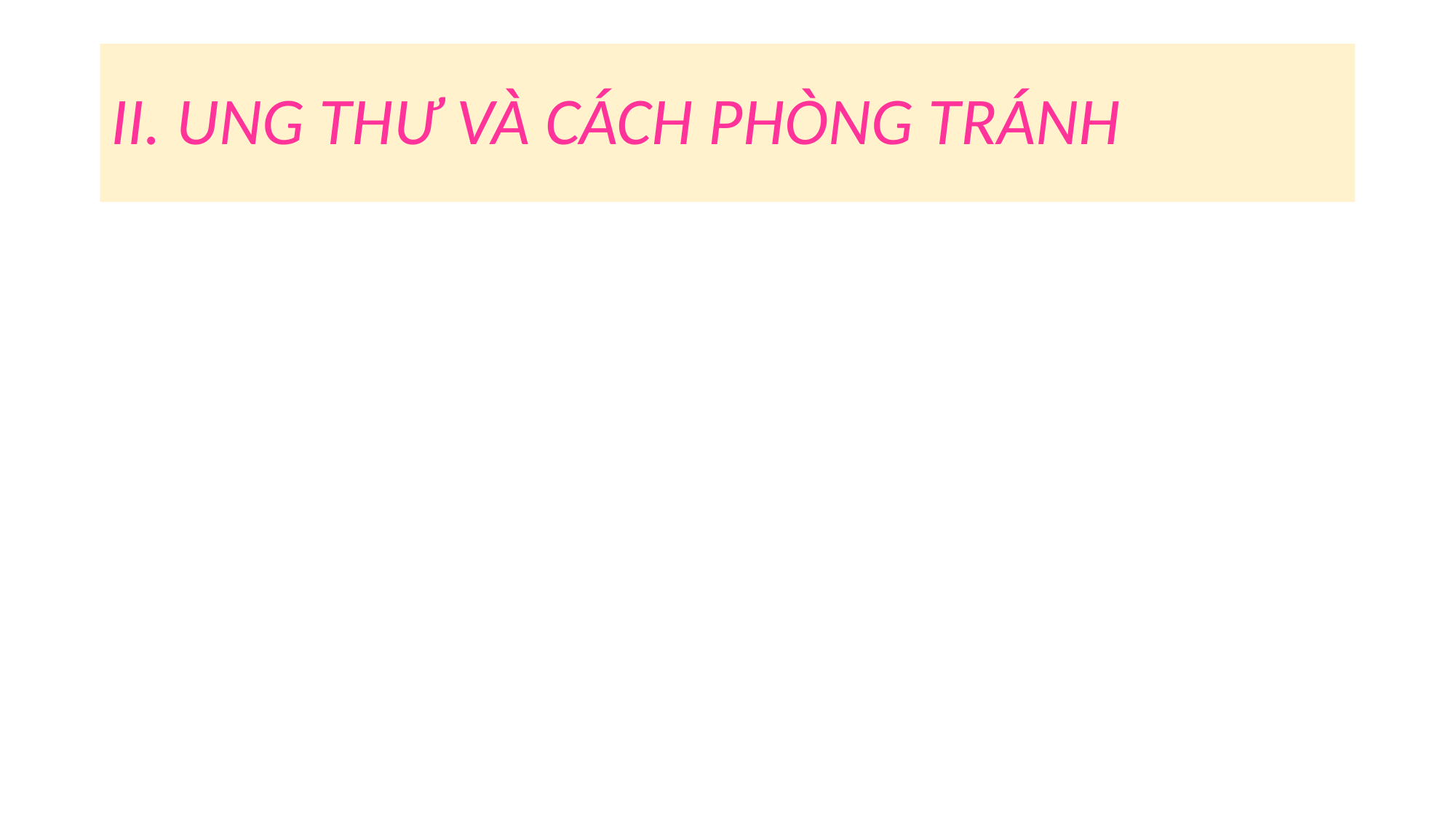

# II. UNG THƯ VÀ CÁCH PHÒNG TRÁNH